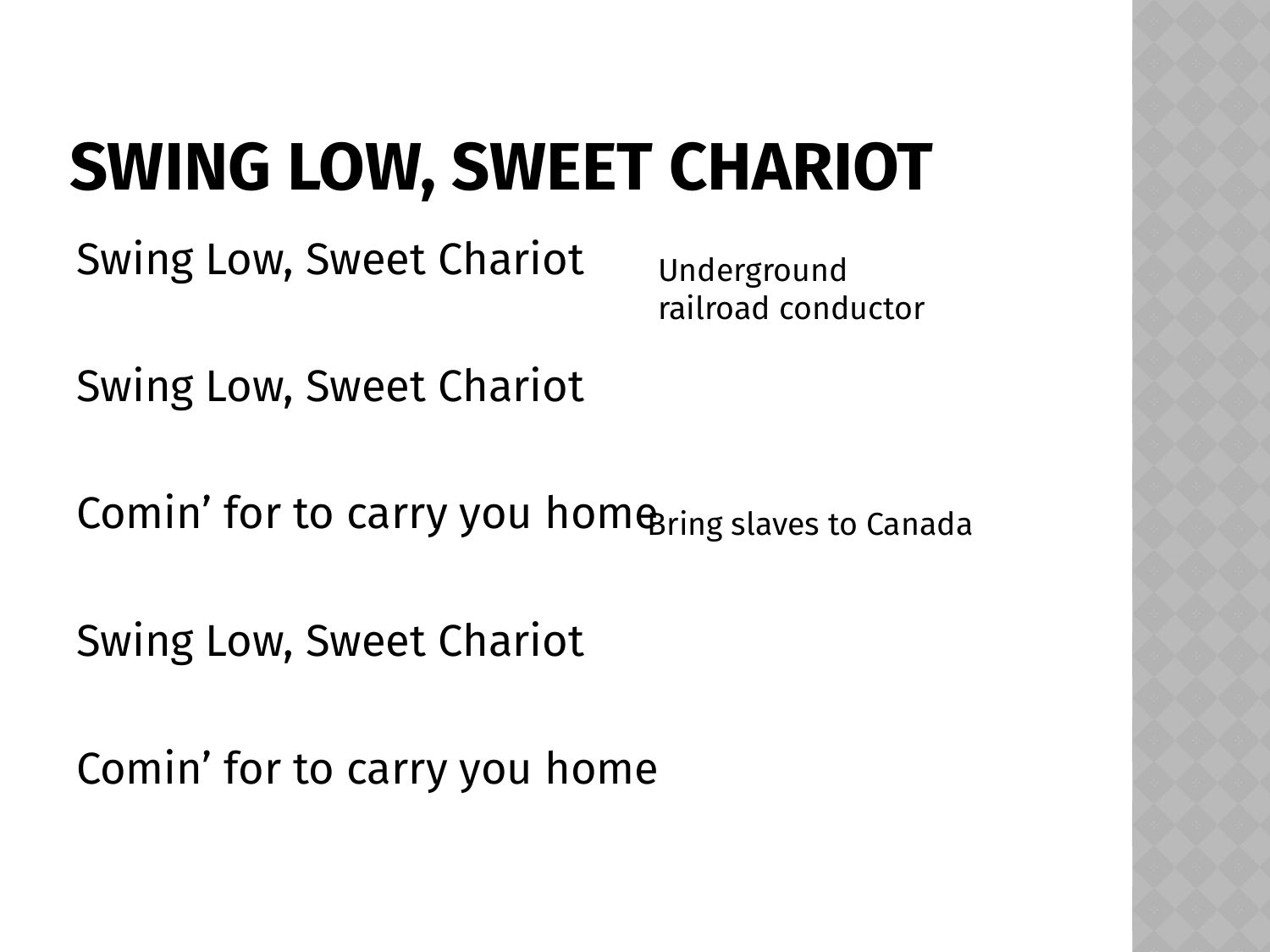

# Swing low, sweet chariot
Swing Low, Sweet Chariot

Swing Low, Sweet Chariot

Comin’ for to carry you home

Swing Low, Sweet Chariot

Comin’ for to carry you home

Underground railroad conductor
Bring slaves to Canada